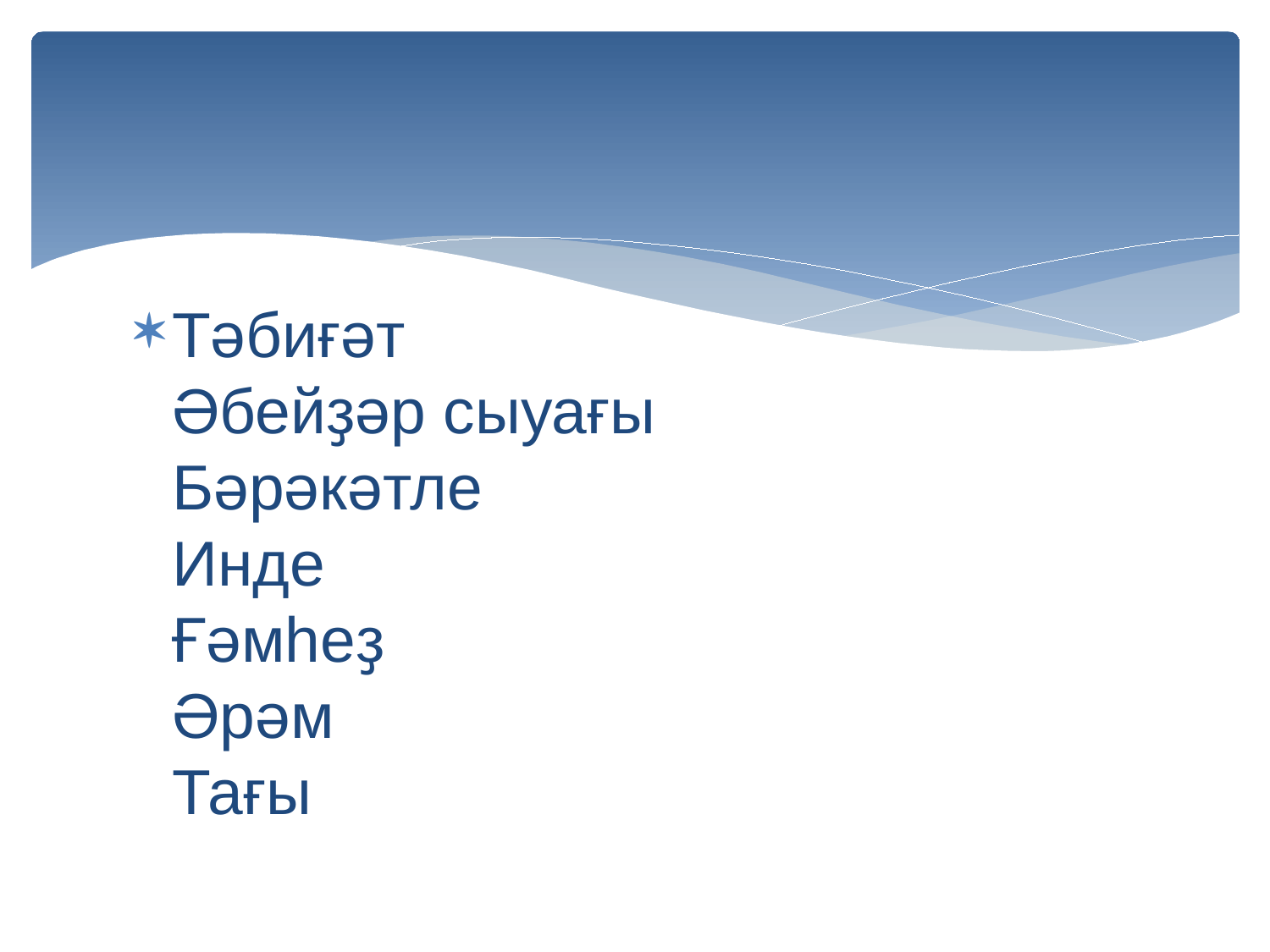

#

Тәбиғәт
Әбейҙәр сыуағы
Бәрәкәтле
Инде
Ғәмһеҙ
Әрәм
Тағы